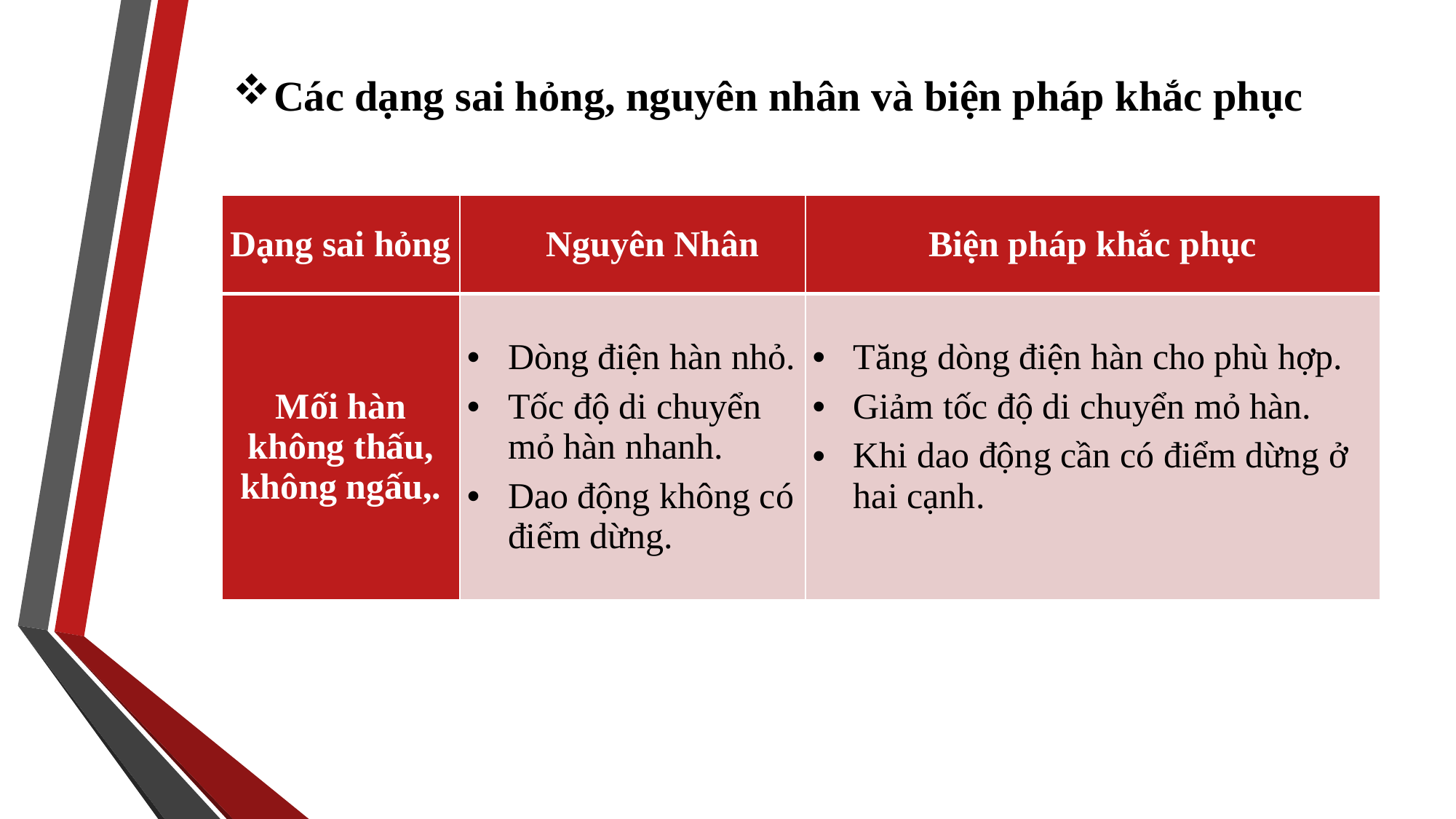

Các dạng sai hỏng, nguyên nhân và biện pháp khắc phục
| Dạng sai hỏng | Nguyên Nhân | Biện pháp khắc phục |
| --- | --- | --- |
| Mối hàn không thấu, không ngấu,. | Dòng điện hàn nhỏ. Tốc độ di chuyển mỏ hàn nhanh. Dao động không có điểm dừng. | Tăng dòng điện hàn cho phù hợp. Giảm tốc độ di chuyển mỏ hàn. Khi dao động cần có điểm dừng ở hai cạnh. |